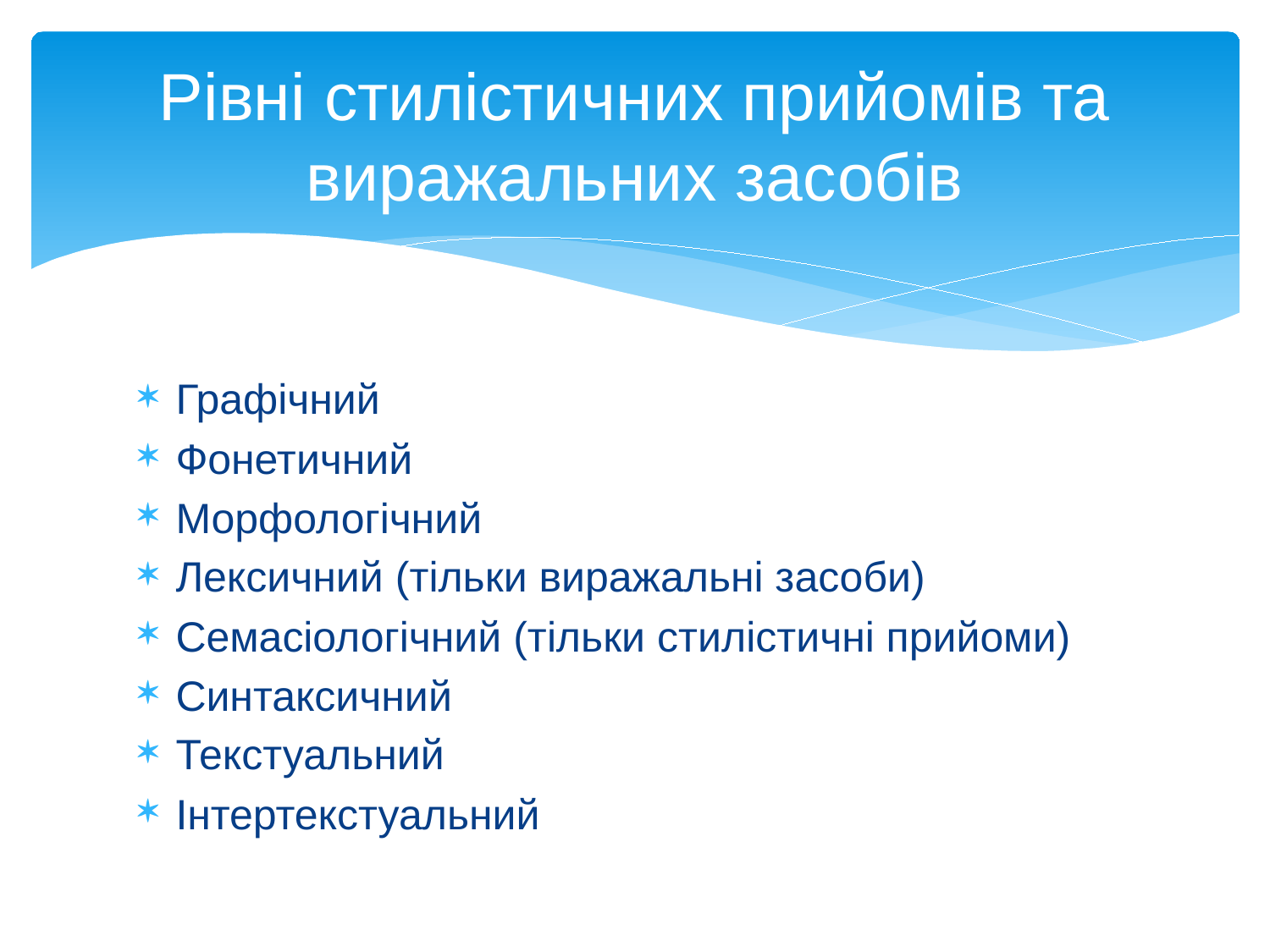

# Рівні стилістичних прийомів та виражальних засобів
Графічний
Фонетичний
Морфологічний
Лексичний (тільки виражальні засоби)
Семасіологічний (тільки стилістичні прийоми)
Синтаксичний
Текстуальний
Інтертекстуальний